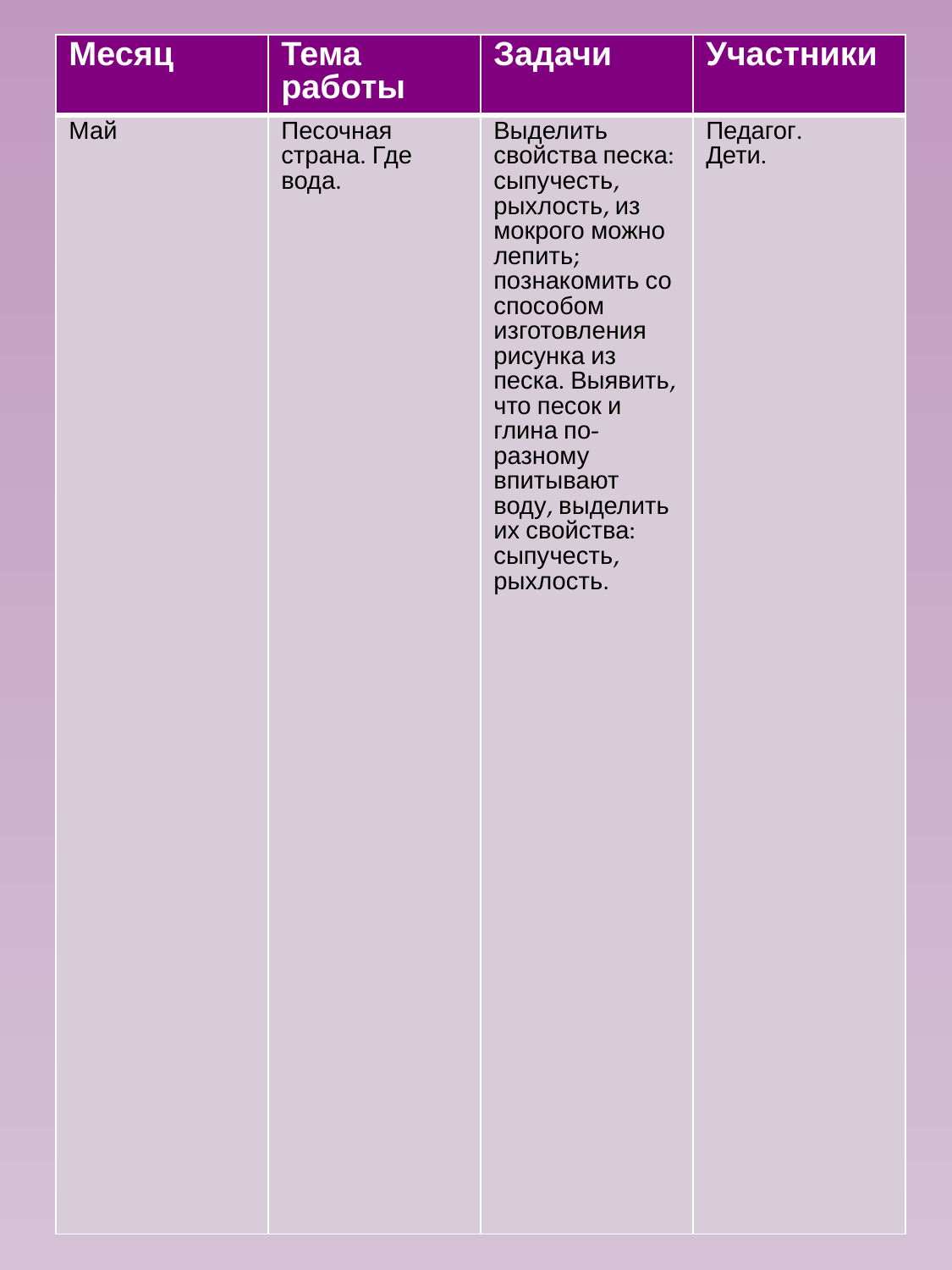

| Месяц | Тема работы | Задачи | Участники |
| --- | --- | --- | --- |
| Май | Песочная страна. Где вода. | Выделить свойства песка: сыпучесть, рыхлость, из мокрого можно лепить; познакомить со способом изготовления рисунка из песка. Выявить, что песок и глина по-разному впитывают воду, выделить их свойства: сыпучесть, рыхлость. | Педагог. Дети. |